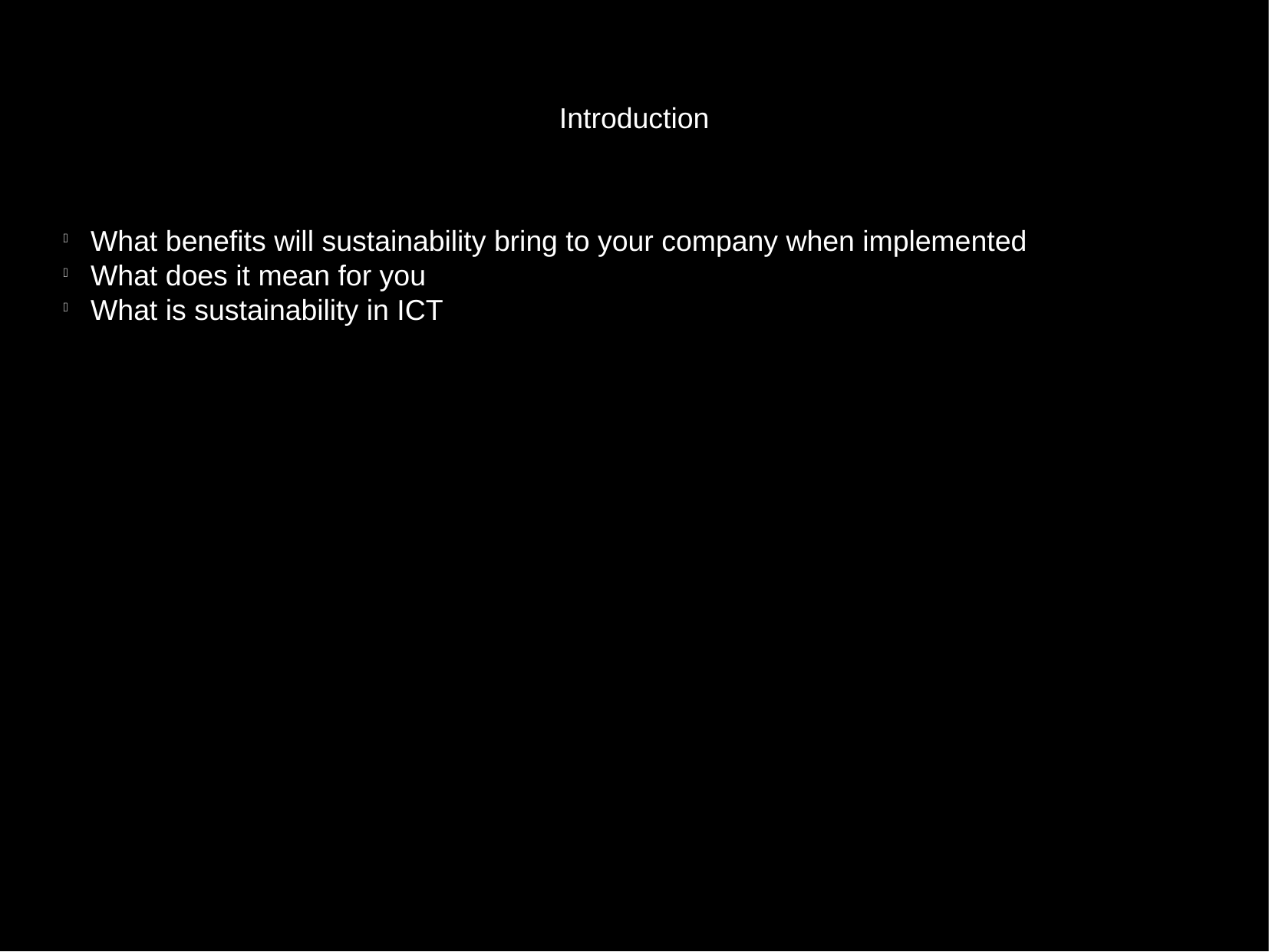

Introduction
What benefits will sustainability bring to your company when implemented
What does it mean for you
What is sustainability in ICT